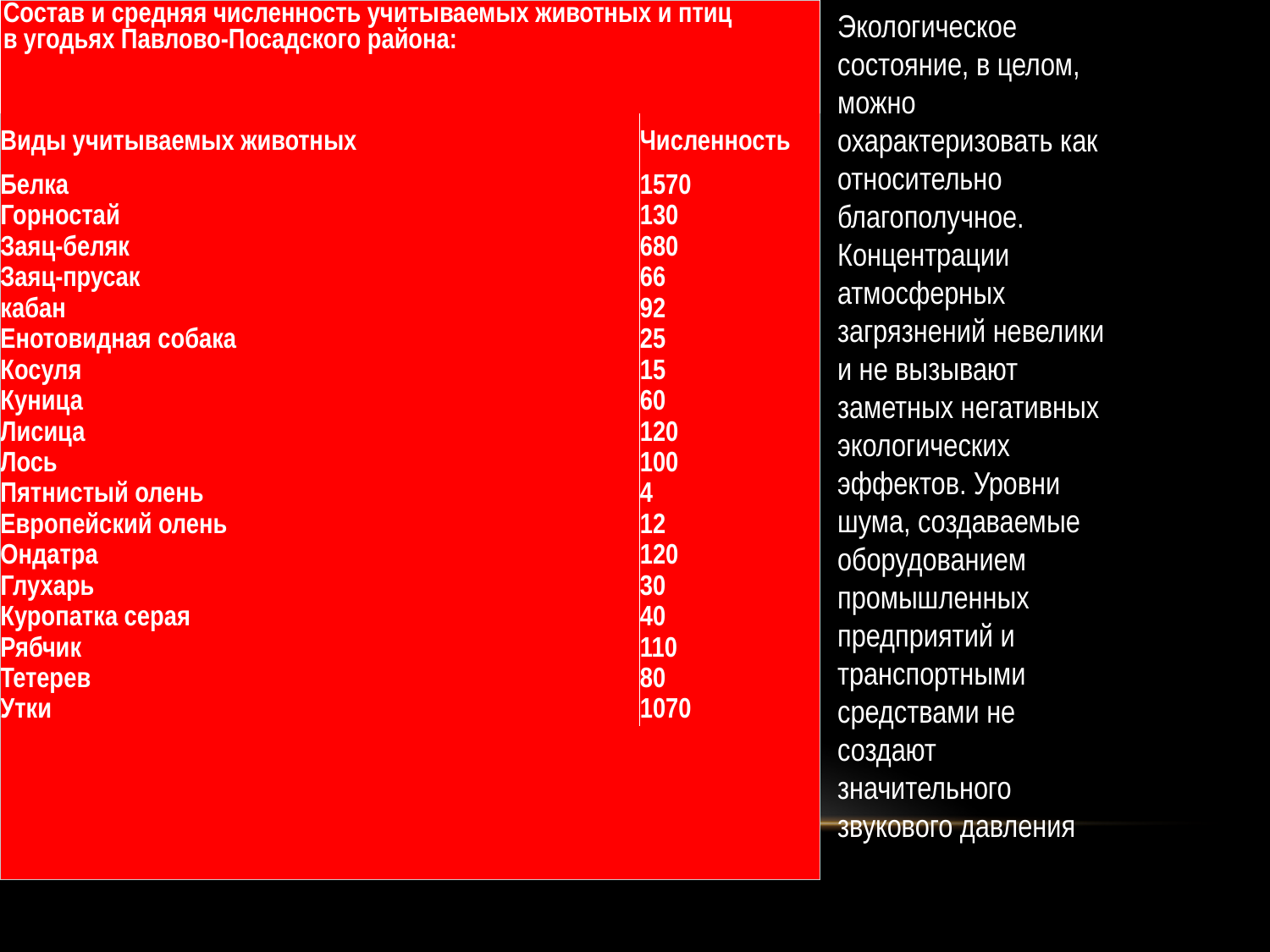

| Состав и средняя численность учитываемых животных и птиц  в угодьях Павлово-Посадского района: |  |
| --- | --- |
| Виды учитываемых животных | Численность |
| Белка | 1570 |
| Горностай | 130 |
| Заяц-беляк | 680 |
| Заяц-прусак | 66 |
| кабан | 92 |
| Енотовидная собака | 25 |
| Косуля | 15 |
| Куница | 60 |
| Лисица | 120 |
| Лось | 100 |
| Пятнистый олень | 4 |
| Европейский олень | 12 |
| Ондатра | 120 |
| Глухарь | 30 |
| Куропатка серая | 40 |
| Рябчик | 110 |
| Тетерев | 80 |
| Утки | 1070 |
|  |  |

Экологическое состояние, в целом, можно охарактеризовать как относительно благополучное. Концентрации атмосферных загрязнений невелики и не вызывают заметных негативных экологических эффектов. Уровни шума, создаваемые оборудованием промышленных предприятий и транспортными средствами не создают значительного звукового давления